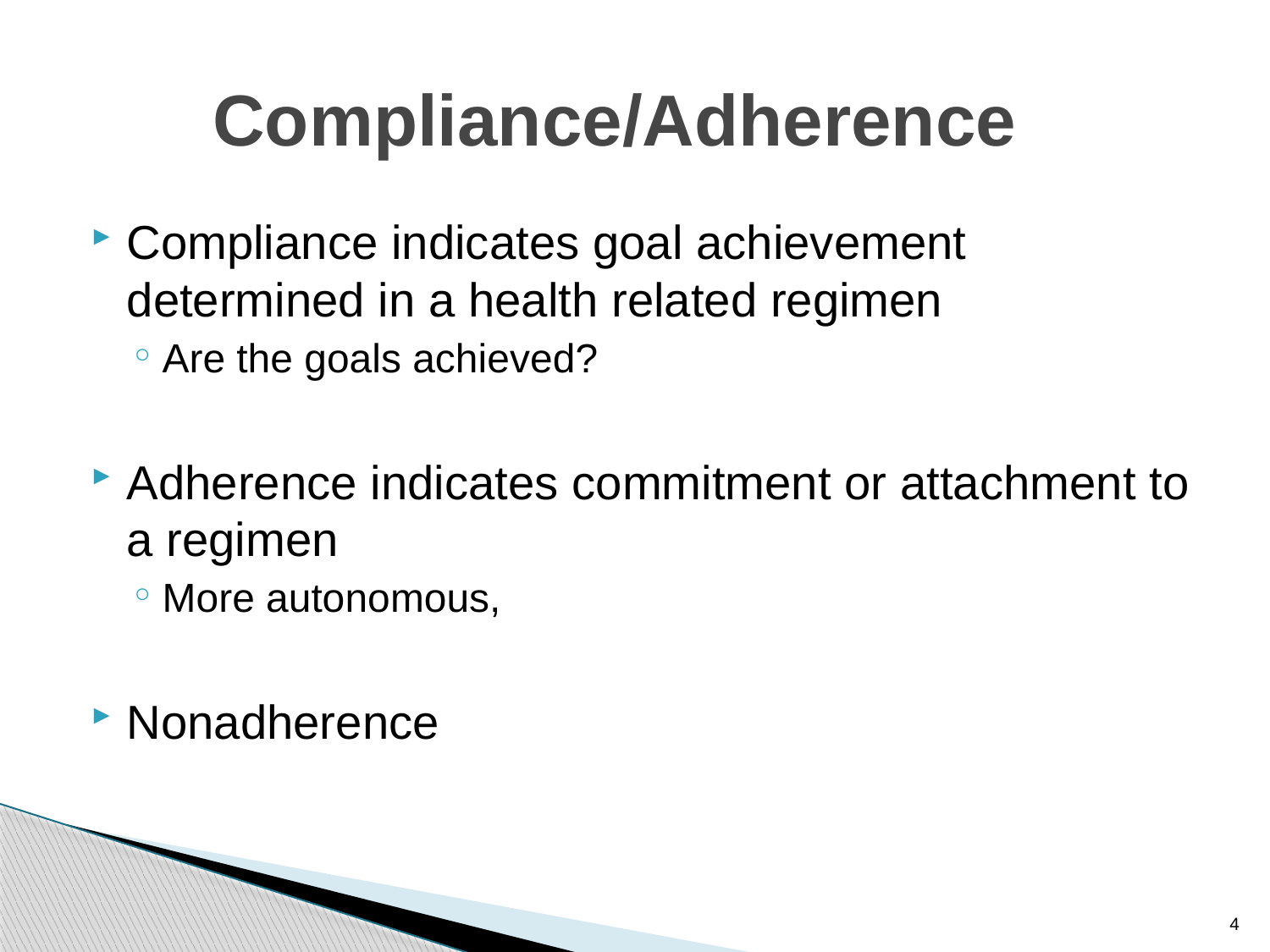

# Compliance/Adherence
Compliance indicates goal achievement determined in a health related regimen
Are the goals achieved?

Adherence indicates commitment or attachment to a regimen
More autonomous,

Nonadherence
4